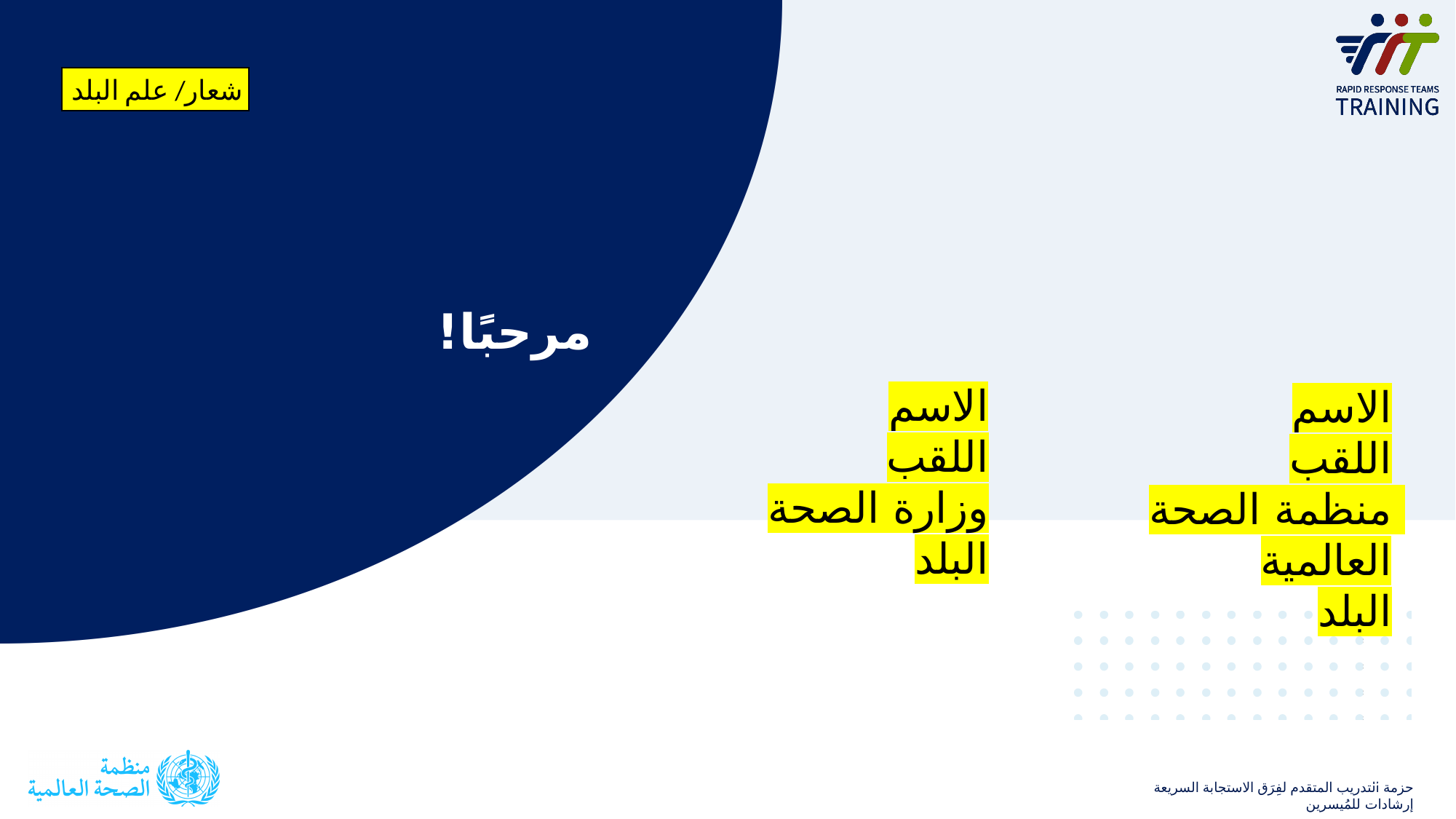

شعار/ علم البلد
# مرحبًا!
الاسم
اللقب
وزارة الصحة
البلد
الاسم
اللقب
منظمة الصحة العالمية
البلد
3